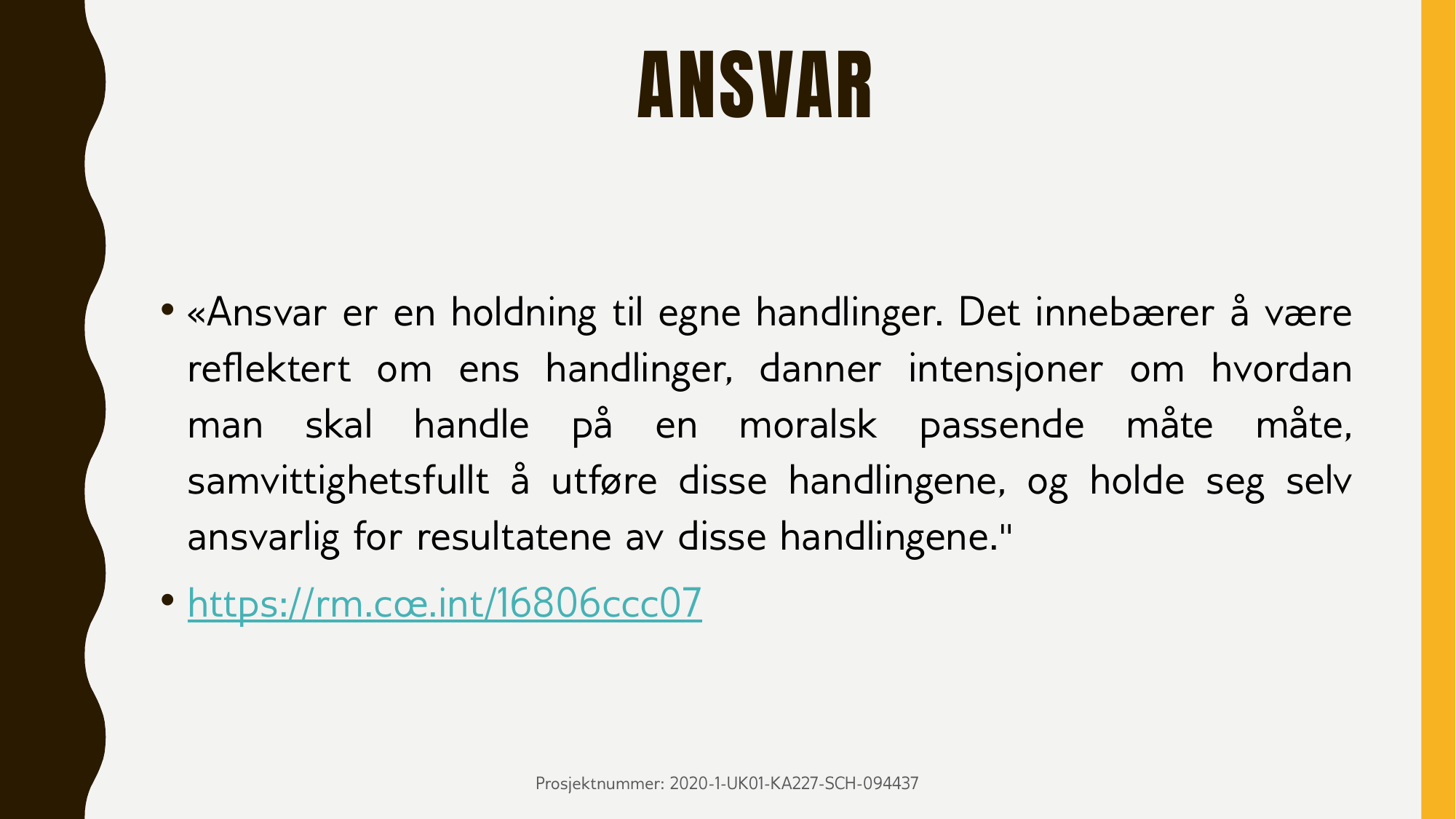

# Ansvar
«Ansvar er en holdning til egne handlinger. Det innebærer å være reflektert om ens handlinger, danner intensjoner om hvordan man skal handle på en moralsk passende måte måte, samvittighetsfullt å utføre disse handlingene, og holde seg selv ansvarlig for resultatene av disse handlingene."
https://rm.coe.int/16806ccc07

Prosjektnummer: 2020-1-UK01-KA227-SCH-094437